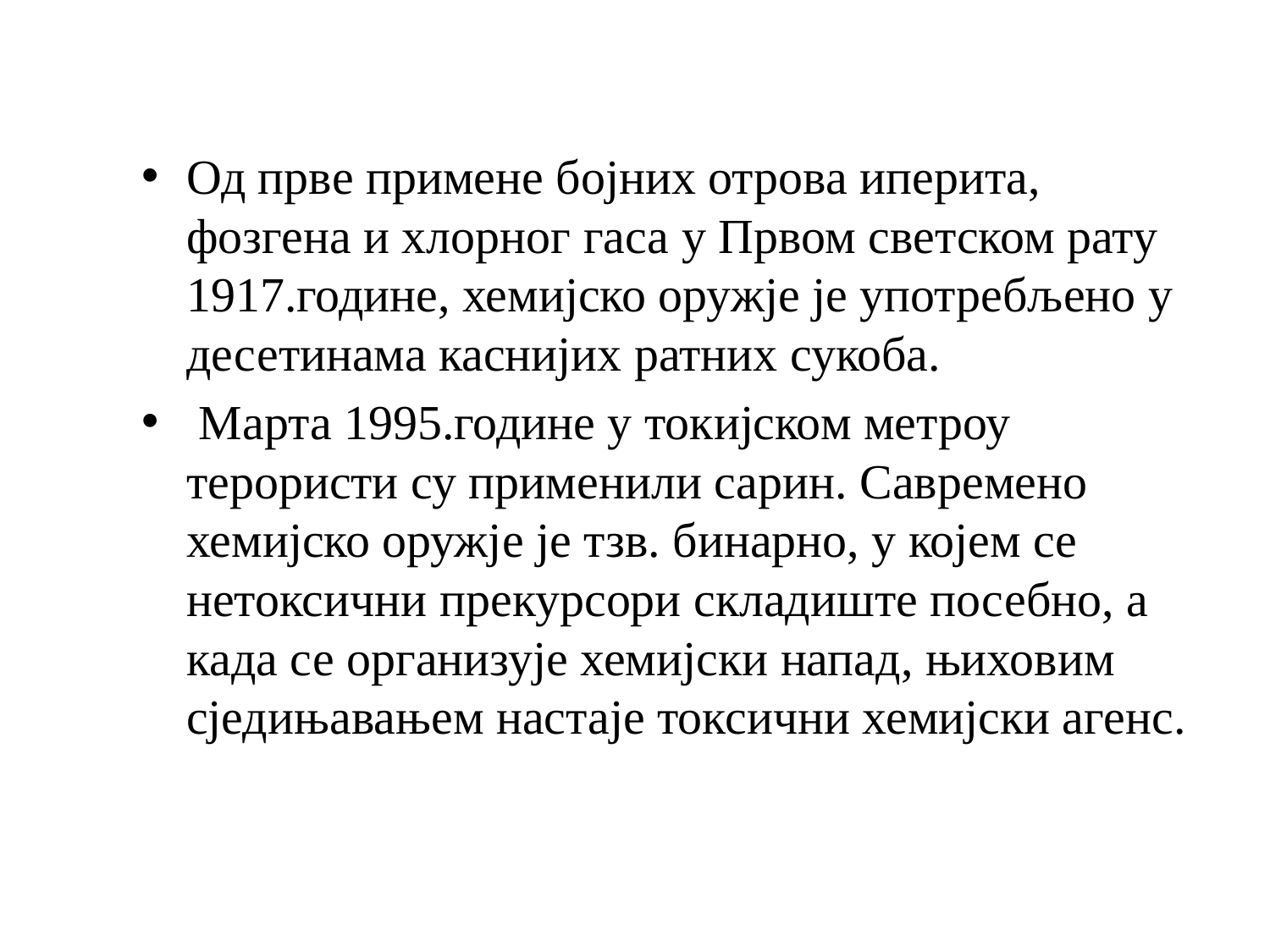

Од прве примене бојних отрова иперита, фозгена и хлорног гаса у Првом светском рату 1917.године, хемијско оружје је употребљено у десетинама каснијих ратних сукоба.
 Марта 1995.године у токијском метроу терористи су применили сарин. Савремено хемијско оружје је тзв. бинарно, у којем се нетоксични прекурсори складиште посебно, а када се организује хемијски напад, њиховим сједињавањем настаје токсични хемијски агенс.